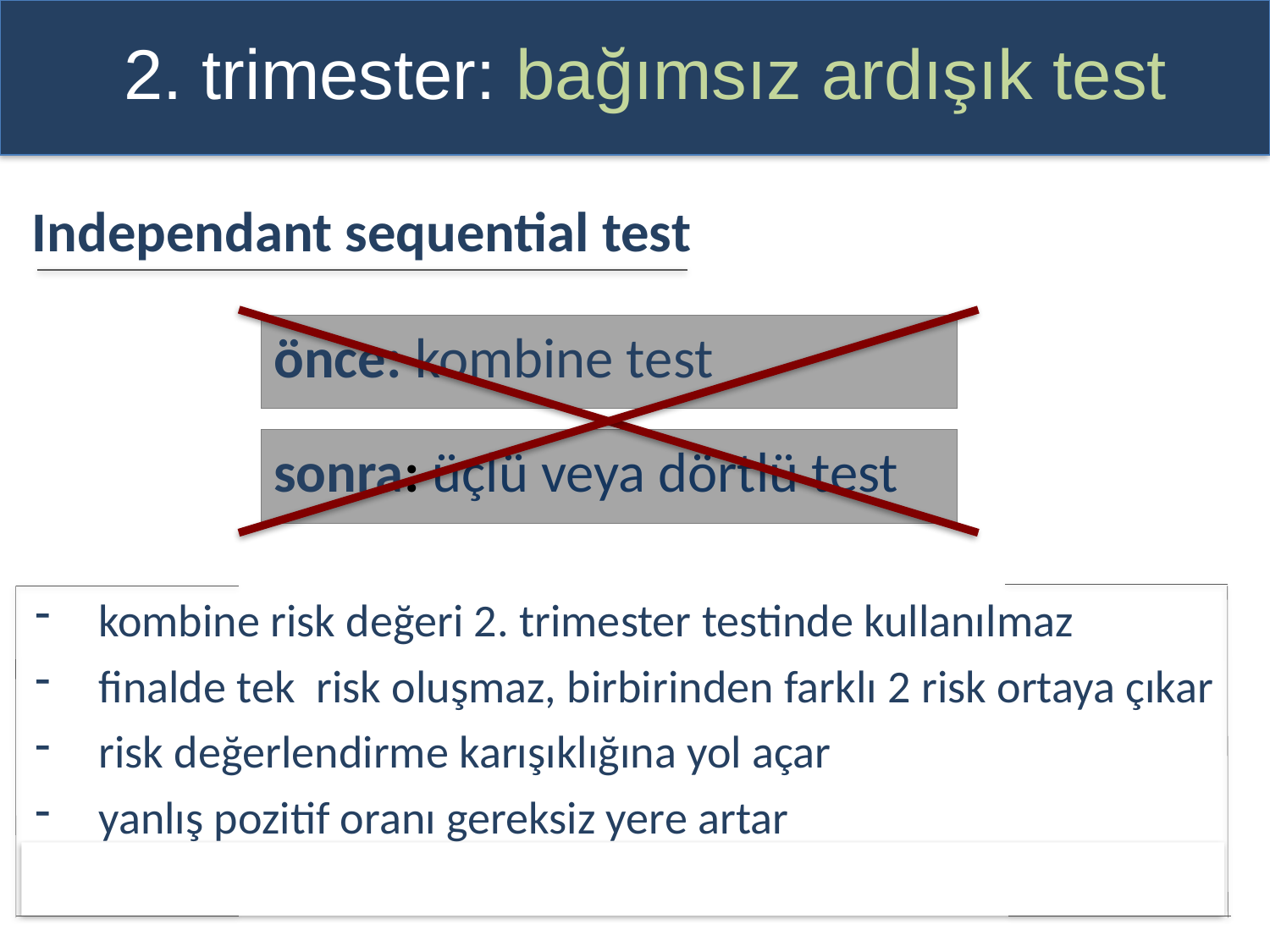

2. trimester: bağımsız ardışık test

Independant sequential test
önce: kombine test
sonra: üçlü veya dörtlü test

kombine risk değeri 2. trimester testinde kullanılmaz
finalde tek  risk oluşmaz, birbirinden farklı 2 risk ortaya çıkar
risk değerlendirme karışıklığına yol açar
yanlış pozitif oranı gereksiz yere artar
ACOG tarafından önerilmiyor (practice bulletin ♯163, mayıs 2016)